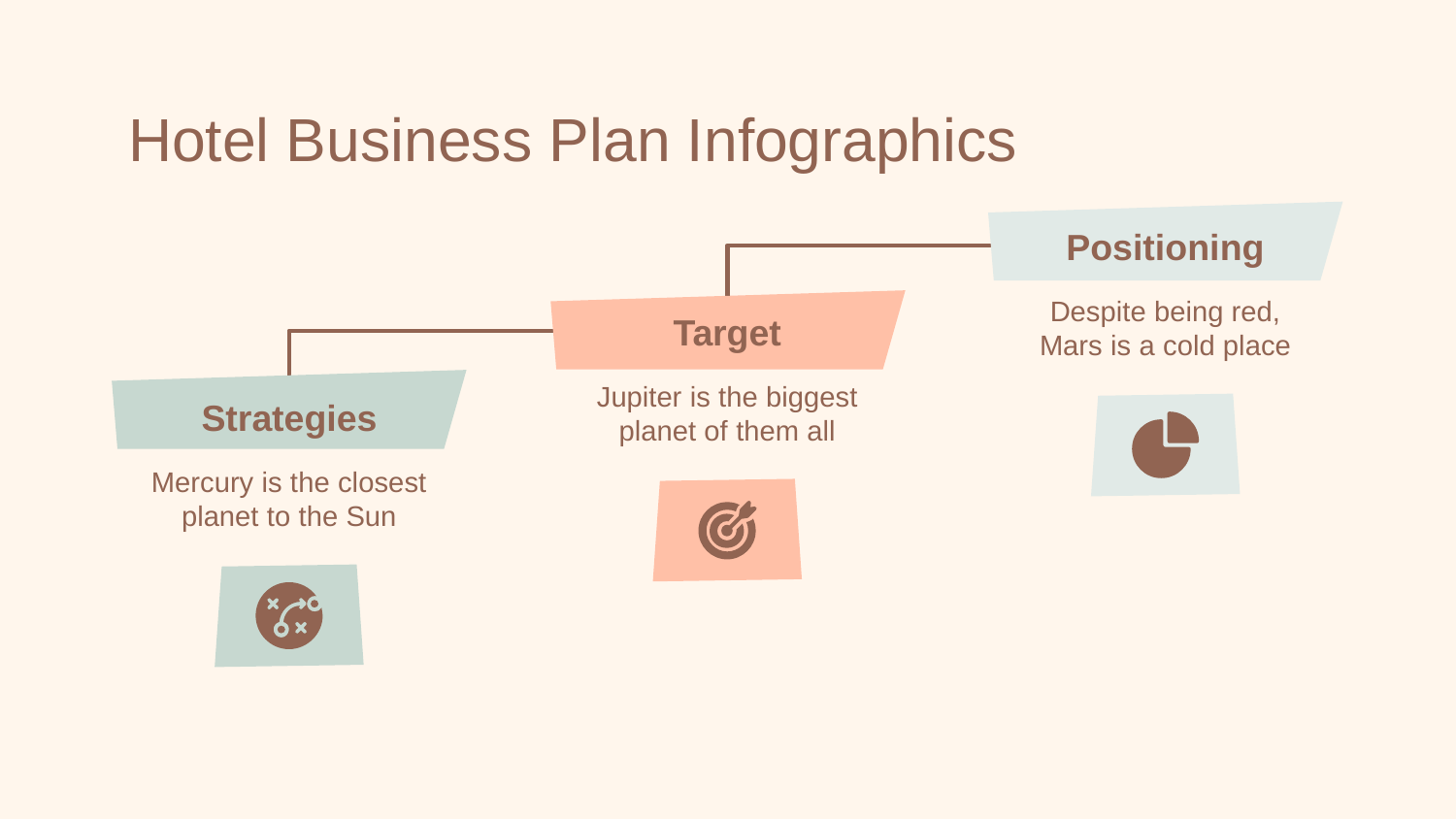

# Hotel Business Plan Infographics

Positioning
Despite being red, Mars is a cold place

Target
Jupiter is the biggest planet of them all

Strategies
Mercury is the closest planet to the Sun